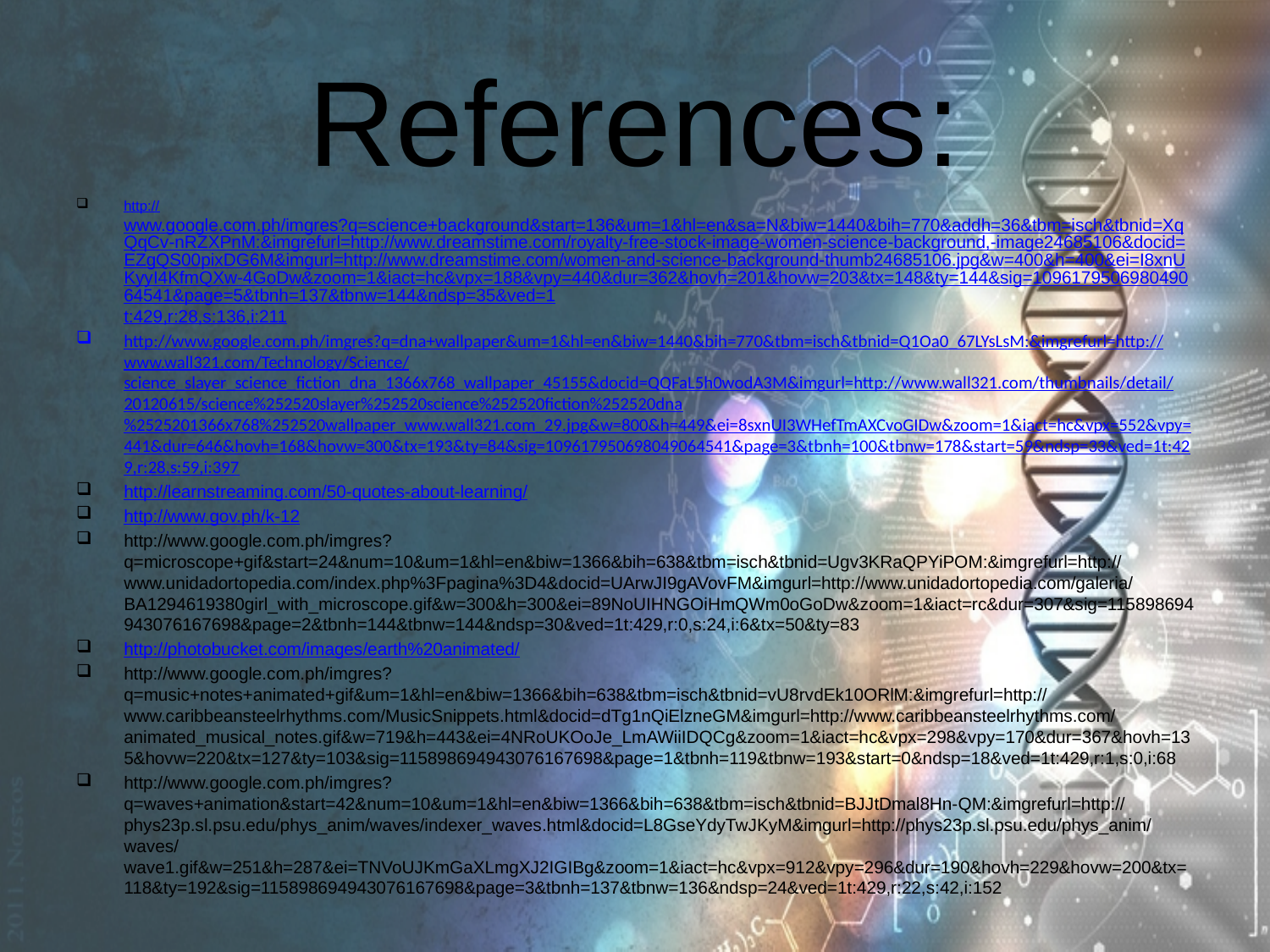

# References:
http://www.google.com.ph/imgres?q=science+background&start=136&um=1&hl=en&sa=N&biw=1440&bih=770&addh=36&tbm=isch&tbnid=XqQqCv-nRZXPnM:&imgrefurl=http://www.dreamstime.com/royalty-free-stock-image-women-science-background,-image24685106&docid=EZgQS00pixDG6M&imgurl=http://www.dreamstime.com/women-and-science-background-thumb24685106.jpg&w=400&h=400&ei=I8xnUKyyI4KfmQXw-4GoDw&zoom=1&iact=hc&vpx=188&vpy=440&dur=362&hovh=201&hovw=203&tx=148&ty=144&sig=109617950698049064541&page=5&tbnh=137&tbnw=144&ndsp=35&ved=1t:429,r:28,s:136,i:211
http://www.google.com.ph/imgres?q=dna+wallpaper&um=1&hl=en&biw=1440&bih=770&tbm=isch&tbnid=Q1Oa0_67LYsLsM:&imgrefurl=http://www.wall321.com/Technology/Science/science_slayer_science_fiction_dna_1366x768_wallpaper_45155&docid=QQFaL5h0wodA3M&imgurl=http://www.wall321.com/thumbnails/detail/20120615/science%252520slayer%252520science%252520fiction%252520dna%2525201366x768%252520wallpaper_www.wall321.com_29.jpg&w=800&h=449&ei=8sxnUI3WHefTmAXCvoGIDw&zoom=1&iact=hc&vpx=552&vpy=441&dur=646&hovh=168&hovw=300&tx=193&ty=84&sig=109617950698049064541&page=3&tbnh=100&tbnw=178&start=59&ndsp=33&ved=1t:429,r:28,s:59,i:397
http://learnstreaming.com/50-quotes-about-learning/
http://www.gov.ph/k-12
http://www.google.com.ph/imgres?q=microscope+gif&start=24&num=10&um=1&hl=en&biw=1366&bih=638&tbm=isch&tbnid=Ugv3KRaQPYiPOM:&imgrefurl=http://www.unidadortopedia.com/index.php%3Fpagina%3D4&docid=UArwJI9gAVovFM&imgurl=http://www.unidadortopedia.com/galeria/BA1294619380girl_with_microscope.gif&w=300&h=300&ei=89NoUIHNGOiHmQWm0oGoDw&zoom=1&iact=rc&dur=307&sig=115898694943076167698&page=2&tbnh=144&tbnw=144&ndsp=30&ved=1t:429,r:0,s:24,i:6&tx=50&ty=83
http://photobucket.com/images/earth%20animated/
http://www.google.com.ph/imgres?q=music+notes+animated+gif&um=1&hl=en&biw=1366&bih=638&tbm=isch&tbnid=vU8rvdEk10ORlM:&imgrefurl=http://www.caribbeansteelrhythms.com/MusicSnippets.html&docid=dTg1nQiElzneGM&imgurl=http://www.caribbeansteelrhythms.com/animated_musical_notes.gif&w=719&h=443&ei=4NRoUKOoJe_LmAWiiIDQCg&zoom=1&iact=hc&vpx=298&vpy=170&dur=367&hovh=135&hovw=220&tx=127&ty=103&sig=115898694943076167698&page=1&tbnh=119&tbnw=193&start=0&ndsp=18&ved=1t:429,r:1,s:0,i:68
http://www.google.com.ph/imgres?q=waves+animation&start=42&num=10&um=1&hl=en&biw=1366&bih=638&tbm=isch&tbnid=BJJtDmal8Hn-QM:&imgrefurl=http://phys23p.sl.psu.edu/phys_anim/waves/indexer_waves.html&docid=L8GseYdyTwJKyM&imgurl=http://phys23p.sl.psu.edu/phys_anim/waves/wave1.gif&w=251&h=287&ei=TNVoUJKmGaXLmgXJ2IGIBg&zoom=1&iact=hc&vpx=912&vpy=296&dur=190&hovh=229&hovw=200&tx=118&ty=192&sig=115898694943076167698&page=3&tbnh=137&tbnw=136&ndsp=24&ved=1t:429,r:22,s:42,i:152